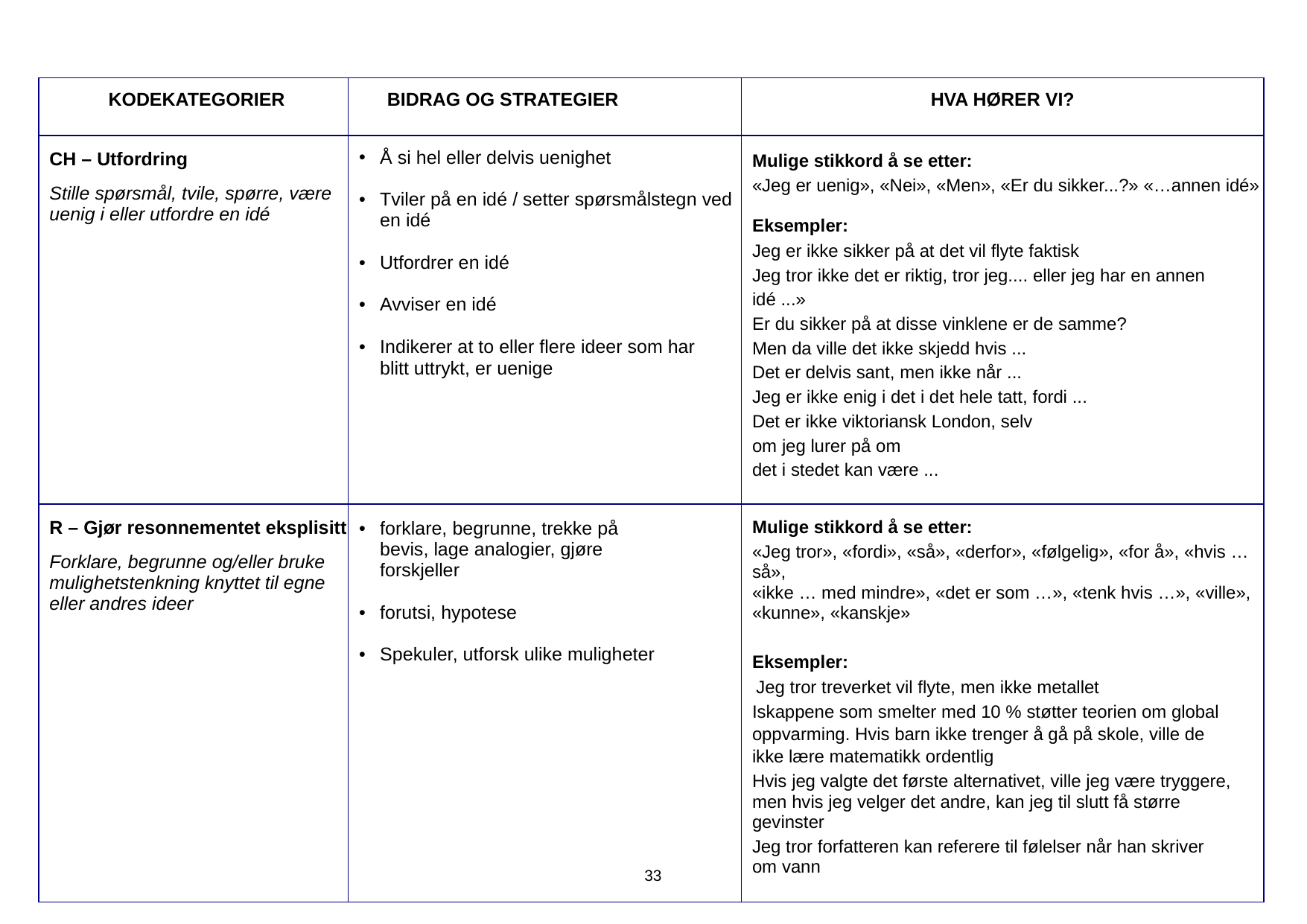

| KODEKATEGORIER | BIDRAG OG STRATEGIER | HVA HØRER VI? |
| --- | --- | --- |
| CH – Utfordring Stille spørsmål, tvile, spørre, være uenig i eller utfordre en idé | Å si hel eller delvis uenighet Tviler på en idé / setter spørsmålstegn ved en idé Utfordrer en idé Avviser en idé Indikerer at to eller flere ideer som har blitt uttrykt, er uenige | Mulige stikkord å se etter: «Jeg er uenig», «Nei», «Men», «Er du sikker...?» «…annen idé» Eksempler: Jeg er ikke sikker på at det vil flyte faktisk Jeg tror ikke det er riktig, tror jeg.... eller jeg har en annen idé ...» Er du sikker på at disse vinklene er de samme? Men da ville det ikke skjedd hvis ... Det er delvis sant, men ikke når ... Jeg er ikke enig i det i det hele tatt, fordi ... Det er ikke viktoriansk London, selv om jeg lurer på om det i stedet kan være ... |
| R – Gjør resonnementet eksplisitt Forklare, begrunne og/eller bruke mulighetstenkning knyttet til egne eller andres ideer | forklare, begrunne, trekke på bevis, lage analogier, gjøre forskjeller forutsi, hypotese Spekuler, utforsk ulike muligheter | Mulige stikkord å se etter: «Jeg tror», «fordi», «så», «derfor», «følgelig», «for å», «hvis … så», «ikke … med mindre», «det er som …», «tenk hvis …», «ville», «kunne», «kanskje» Eksempler: Jeg tror treverket vil flyte, men ikke metallet Iskappene som smelter med 10 % støtter teorien om global oppvarming. Hvis barn ikke trenger å gå på skole, ville de ikke lære matematikk ordentlig Hvis jeg valgte det første alternativet, ville jeg være tryggere, men hvis jeg velger det andre, kan jeg til slutt få større gevinster Jeg tror forfatteren kan referere til følelser når han skriver om vann |
33